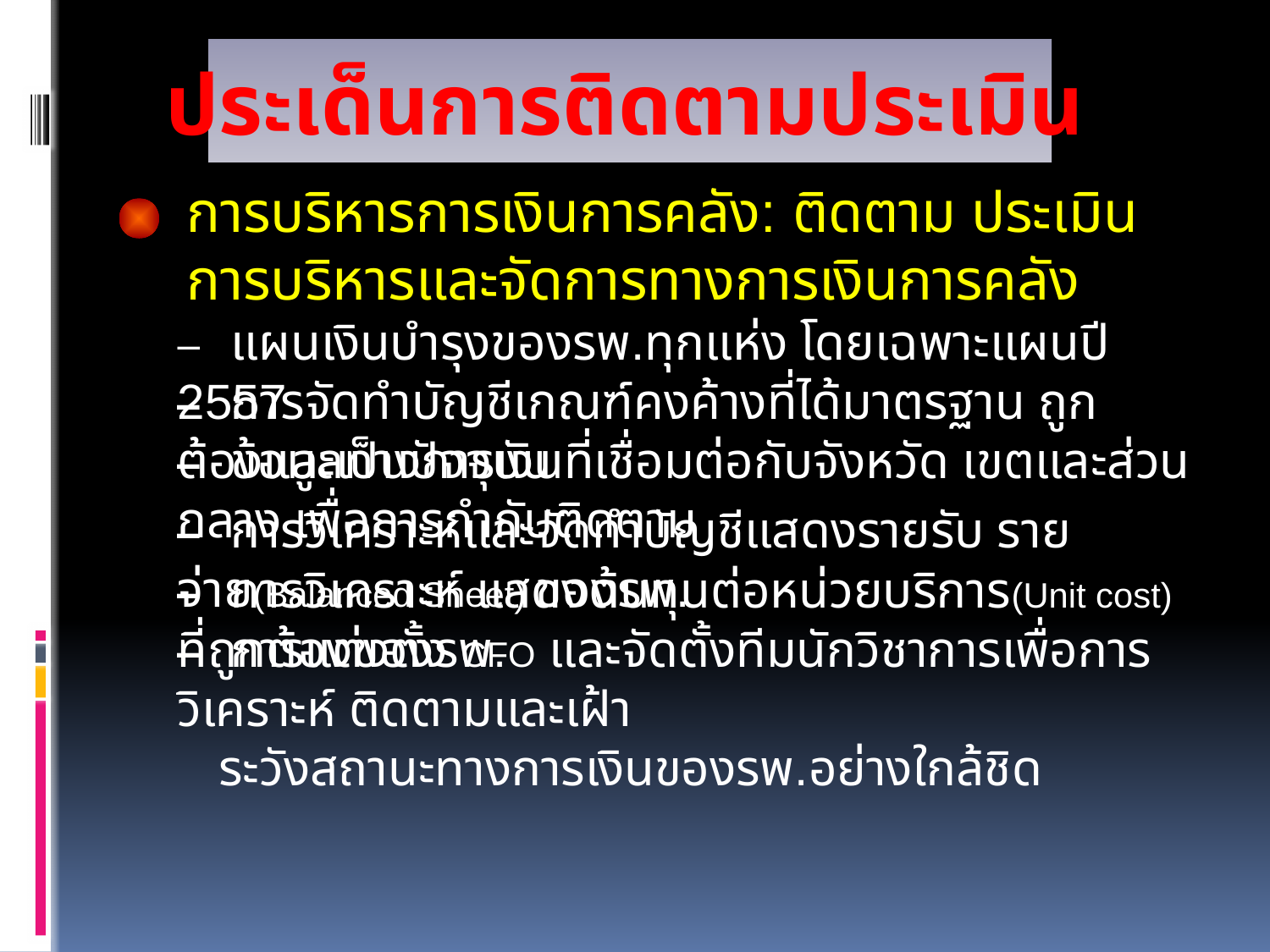

ประเด็นการติดตามประเมิน

การบริหารการเงินการคลัง: ติดตาม ประเมินการบริหารและจัดการทางการเงินการคลัง

- แผนเงินบำรุงของรพ.ทุกแห่ง โดยเฉพาะแผนปี 2557
- การจัดทำบัญชีเกณฑ์คงค้างที่ได้มาตรฐาน ถูกต้องและเป็นปัจจุบัน
- ข้อมูลทางการเงินที่เชื่อมต่อกับจังหวัด เขตและส่วนกลาง เพื่อการกำกับติดตาม
- การวิเคราะห์และจัดทำบัญชีแสดงรายรับ รายจ่าย(Balanced Sheet) ของรพ.
- การวิเคราะห์ แสดงต้นทุนต่อหน่วยบริการ(Unit cost) ที่ถูกต้องของรพ.
- การแต่งตั้ง CFO และจัดตั้งทีมนักวิชาการเพื่อการวิเคราะห์ ติดตามและเฝ้า
   ระวังสถานะทางการเงินของรพ.อย่างใกล้ชิด